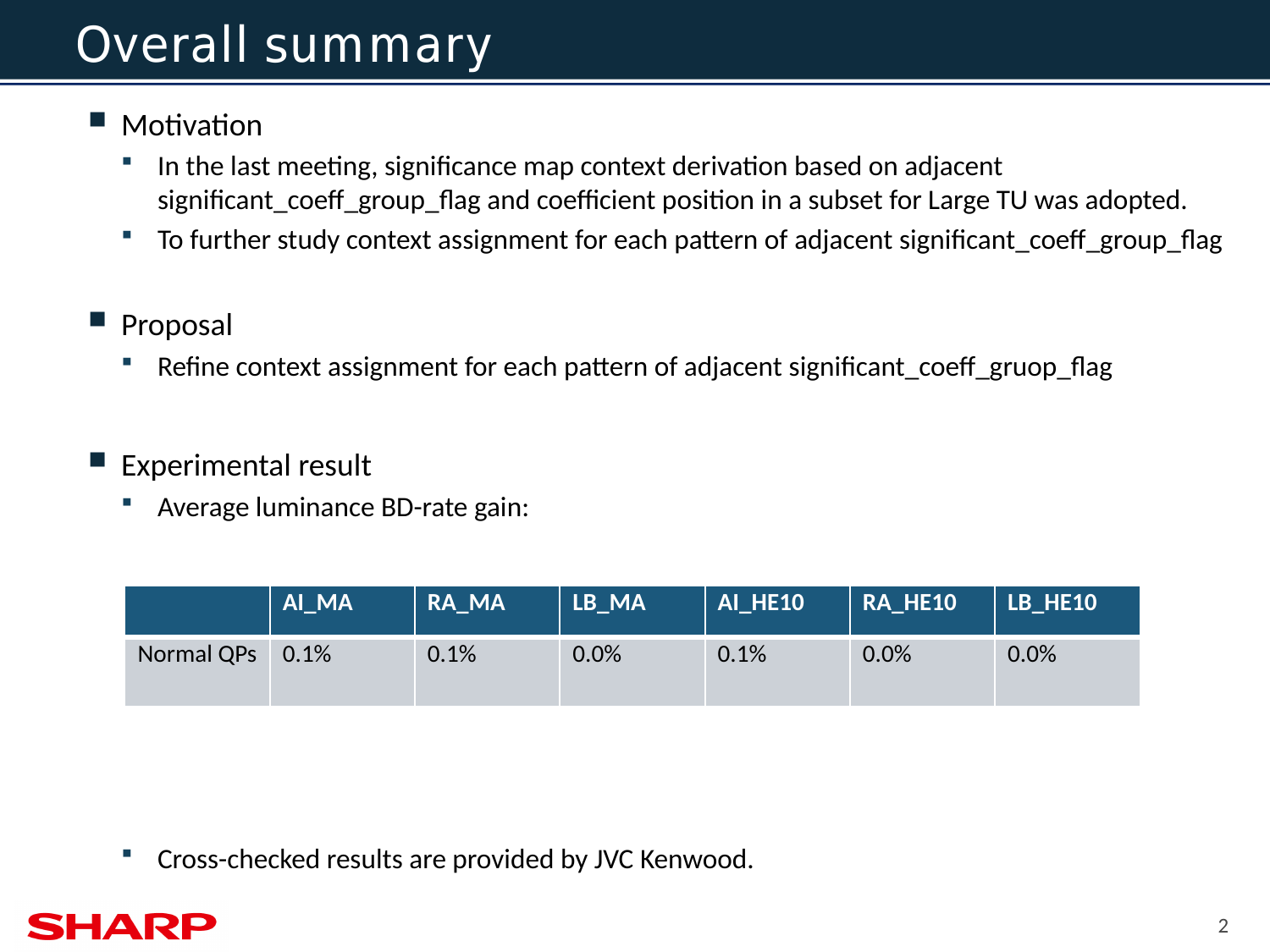

# Overall summary
Motivation
In the last meeting, significance map context derivation based on adjacent significant_coeff_group_flag and coefficient position in a subset for Large TU was adopted.
To further study context assignment for each pattern of adjacent significant_coeff_group_flag

Proposal
Refine context assignment for each pattern of adjacent significant_coeff_gruop_flag

Experimental result
Average luminance BD-rate gain:

Cross-checked results are provided by JVC Kenwood.
|  | AI\_MA | RA\_MA | LB\_MA | AI\_HE10 | RA\_HE10 | LB\_HE10 |
| --- | --- | --- | --- | --- | --- | --- |
| Normal QPs | 0.1% | 0.1% | 0.0% | 0.1% | 0.0% | 0.0% |
2